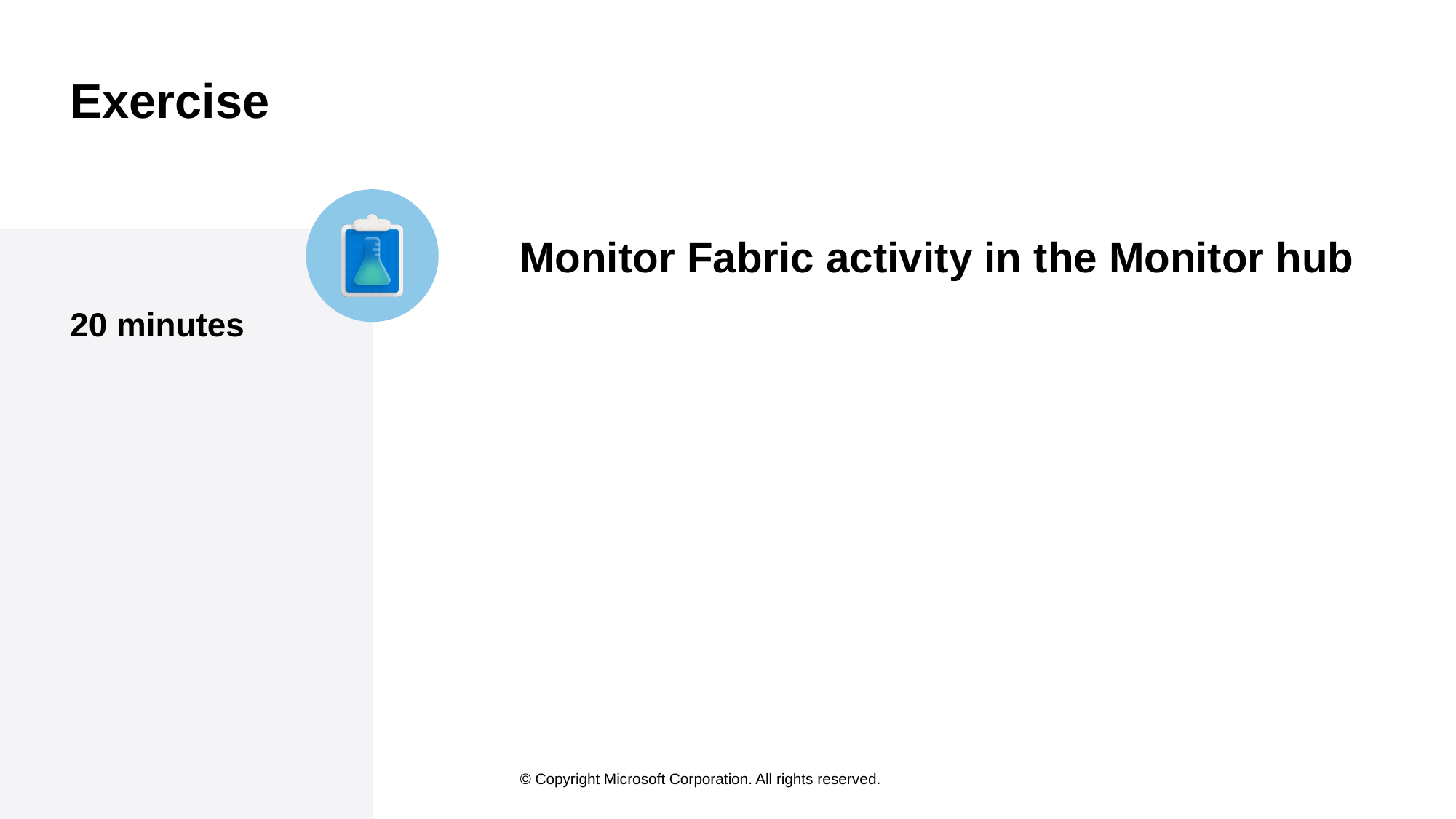

# Exercise
Monitor Fabric activity in the Monitor hub
20 minutes